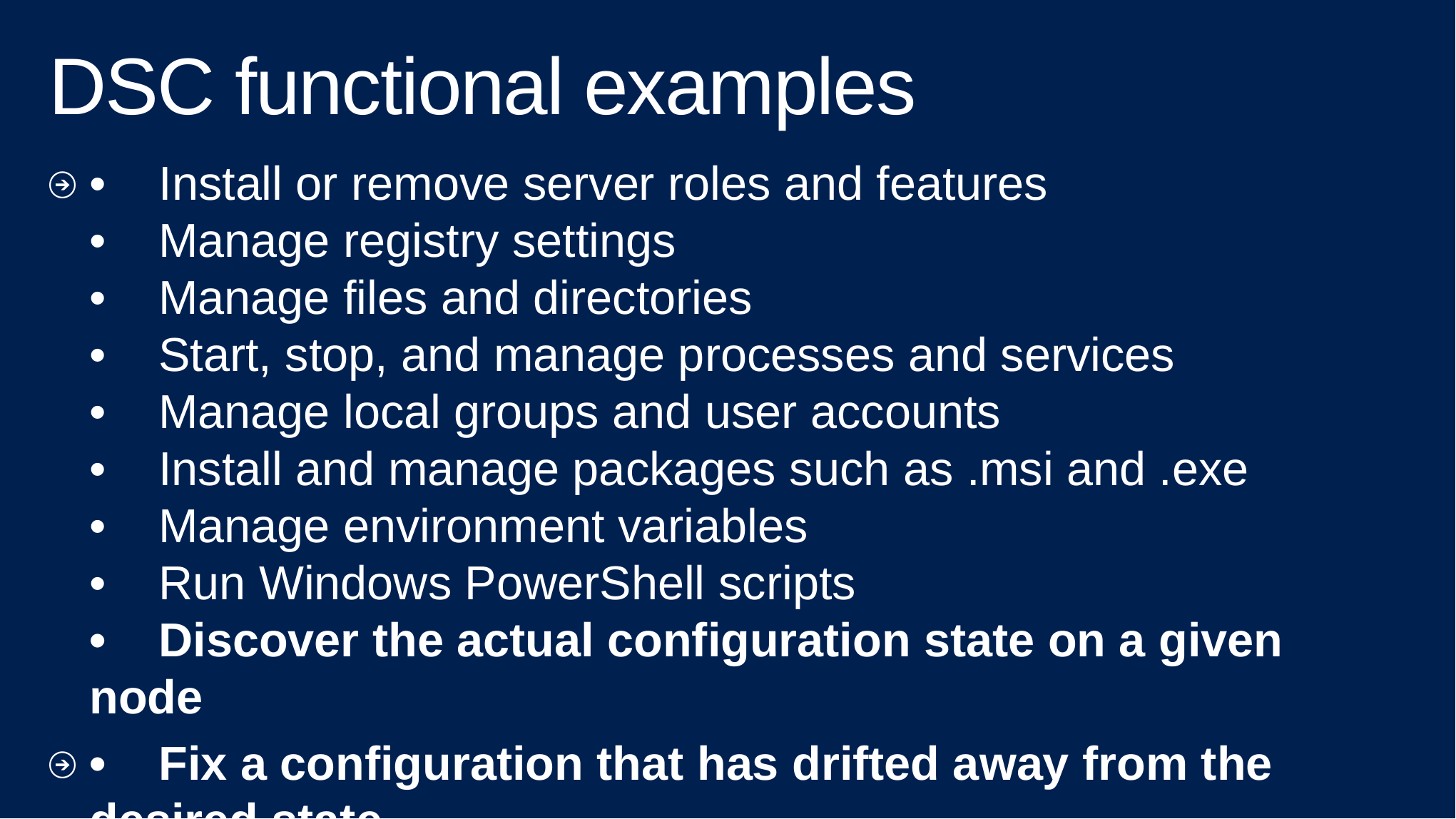

# DSC functional examples
•    Install or remove server roles and features
•    Manage registry settings
•    Manage files and directories
•    Start, stop, and manage processes and services
•    Manage local groups and user accounts
•    Install and manage packages such as .msi and .exe
•    Manage environment variables
•    Run Windows PowerShell scripts
•    Discover the actual configuration state on a given node
•    Fix a configuration that has drifted away from the desired state